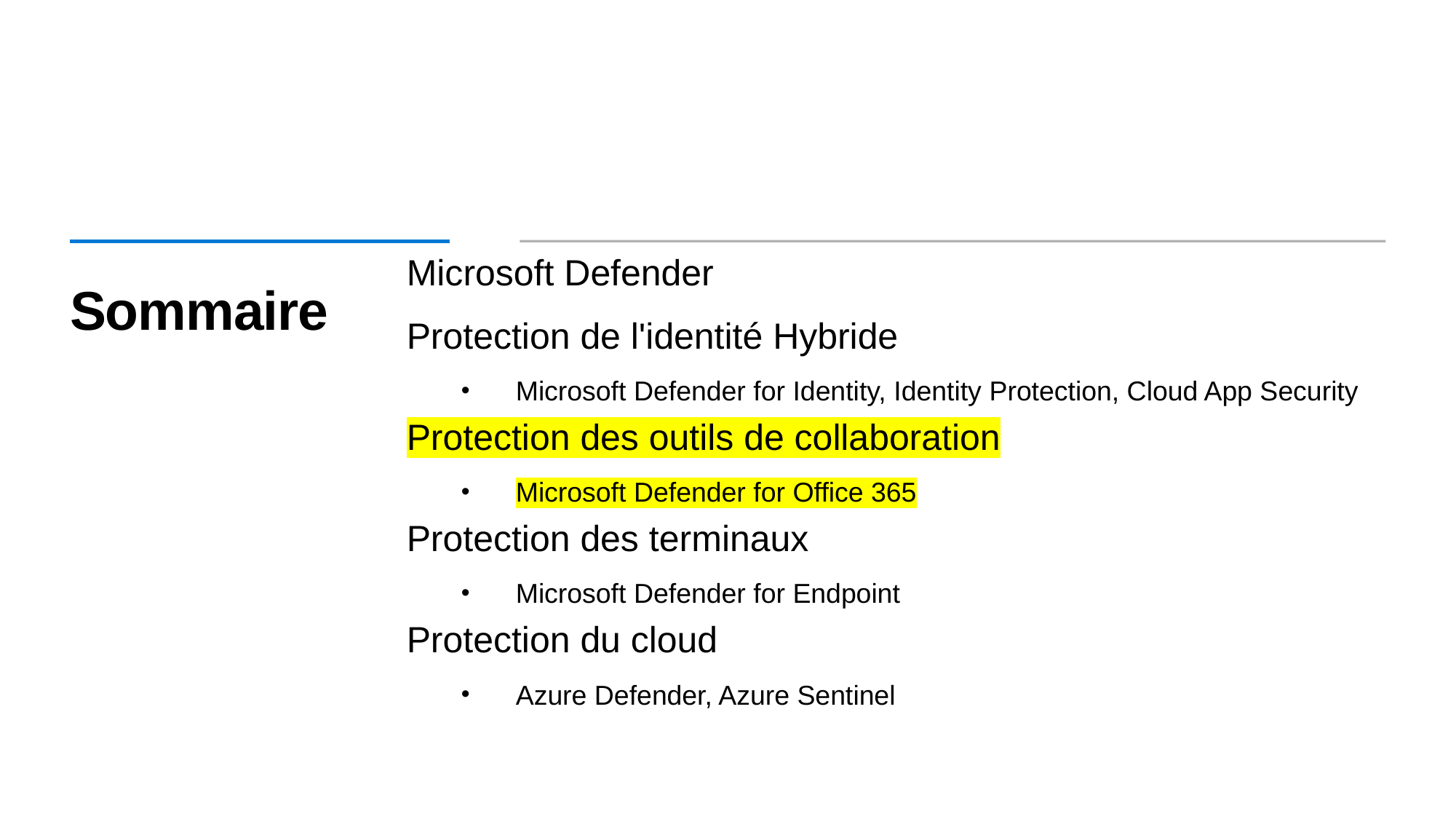

Microsoft Defender
Protection de l'identité Hybride
Microsoft Defender for Identity, Identity Protection, Cloud App Security
Protection des outils de collaboration
Microsoft Defender for Office 365
Protection des terminaux
Microsoft Defender for Endpoint
Protection du cloud
Azure Defender, Azure Sentinel
# Sommaire